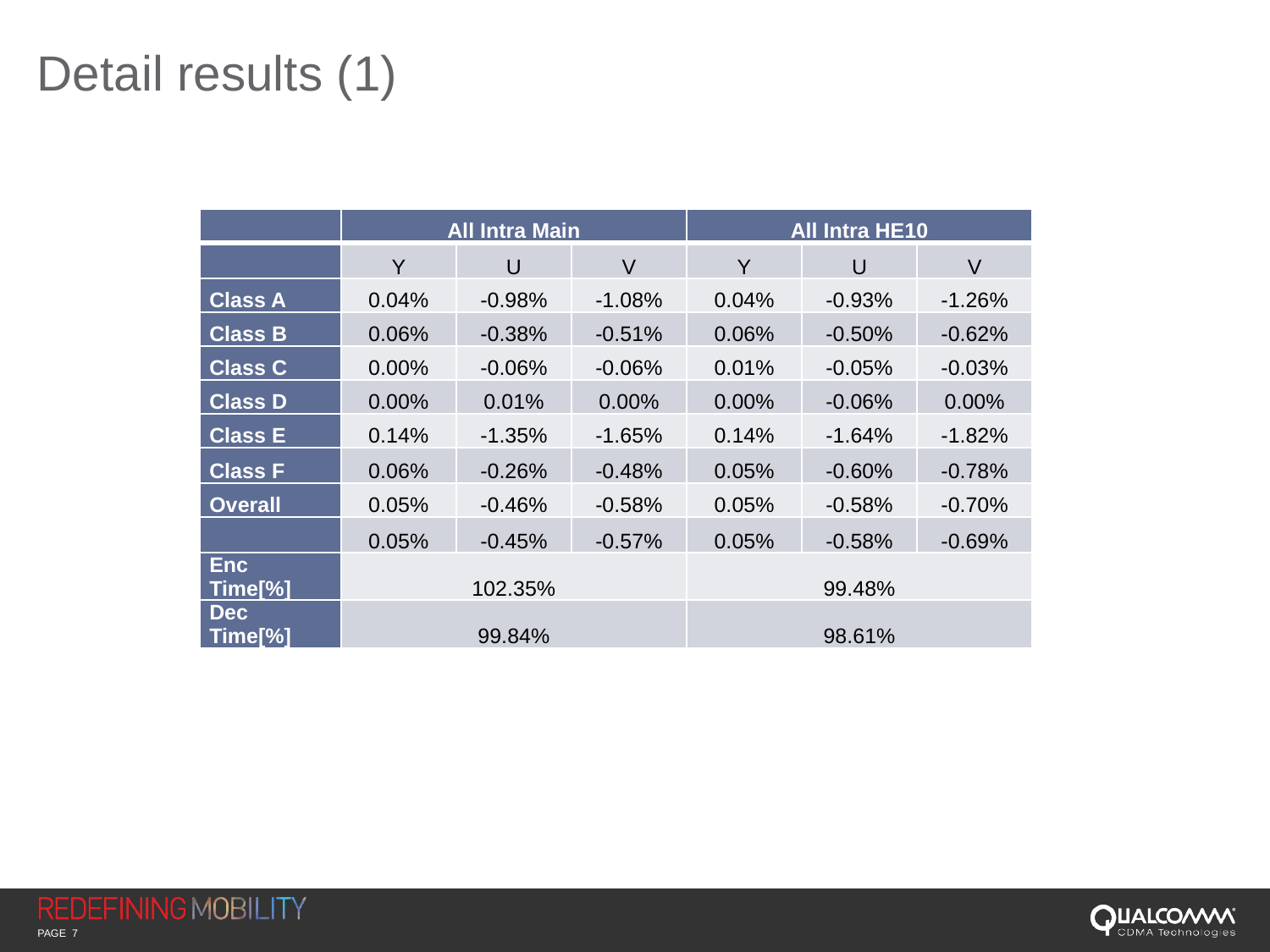

# Detail results (1)
|  | All Intra Main |  |  | All Intra HE10 |  |  |
| --- | --- | --- | --- | --- | --- | --- |
|  | Y | U | V | Y | U | V |
| Class A | 0.04% | -0.98% | -1.08% | 0.04% | -0.93% | -1.26% |
| Class B | 0.06% | -0.38% | -0.51% | 0.06% | -0.50% | -0.62% |
| Class C | 0.00% | -0.06% | -0.06% | 0.01% | -0.05% | -0.03% |
| Class D | 0.00% | 0.01% | 0.00% | 0.00% | -0.06% | 0.00% |
| Class E | 0.14% | -1.35% | -1.65% | 0.14% | -1.64% | -1.82% |
| Class F | 0.06% | -0.26% | -0.48% | 0.05% | -0.60% | -0.78% |
| Overall | 0.05% | -0.46% | -0.58% | 0.05% | -0.58% | -0.70% |
|  | 0.05% | -0.45% | -0.57% | 0.05% | -0.58% | -0.69% |
| Enc Time[%] | 102.35% |  |  | 99.48% |  |  |
| Dec Time[%] | 99.84% |  |  | 98.61% |  |  |